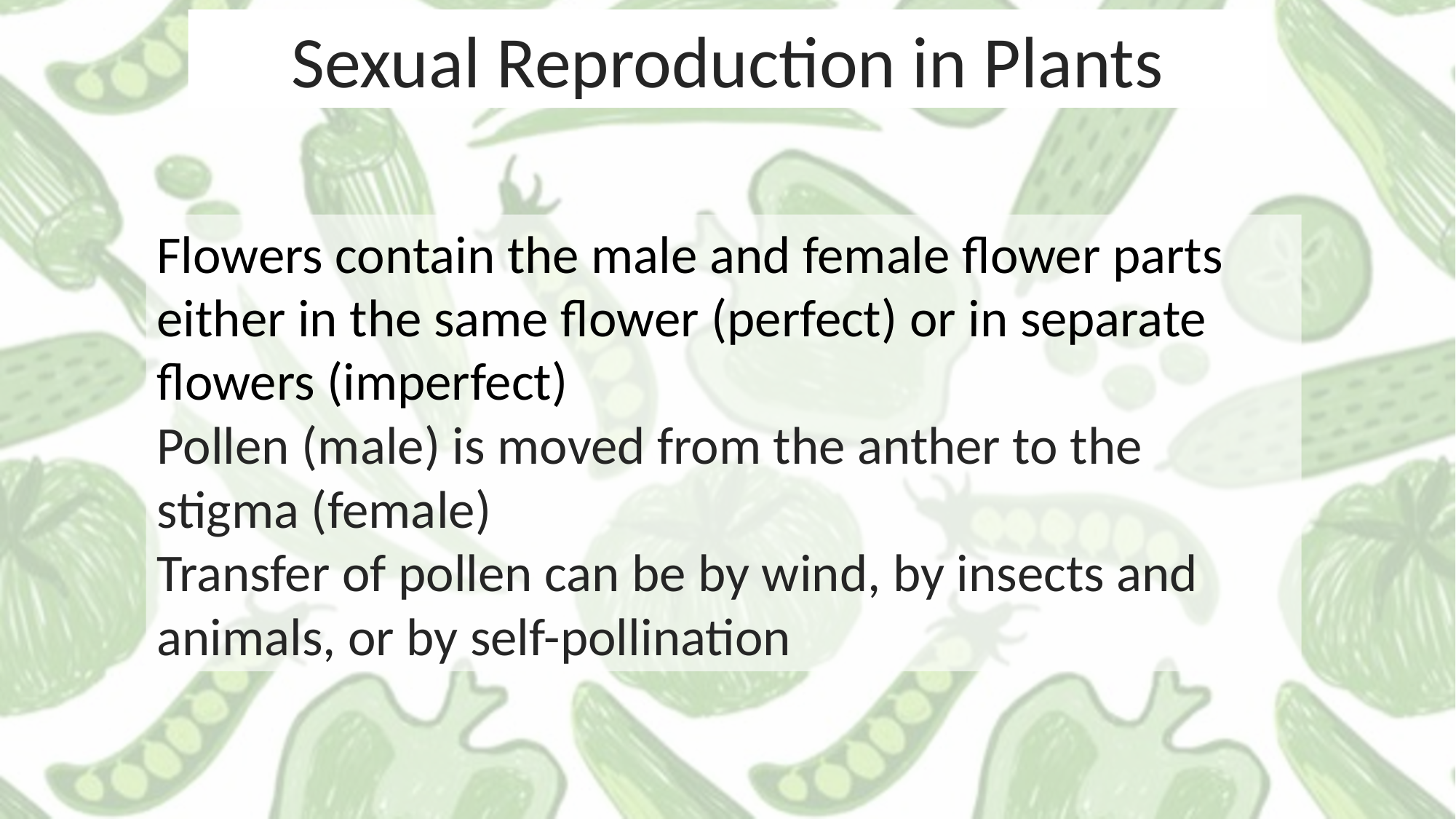

Sexual Reproduction in Plants
Flowers contain the male and female flower parts either in the same flower (perfect) or in separate flowers (imperfect)
Pollen (male) is moved from the anther to the stigma (female)
Transfer of pollen can be by wind, by insects and animals, or by self-pollination